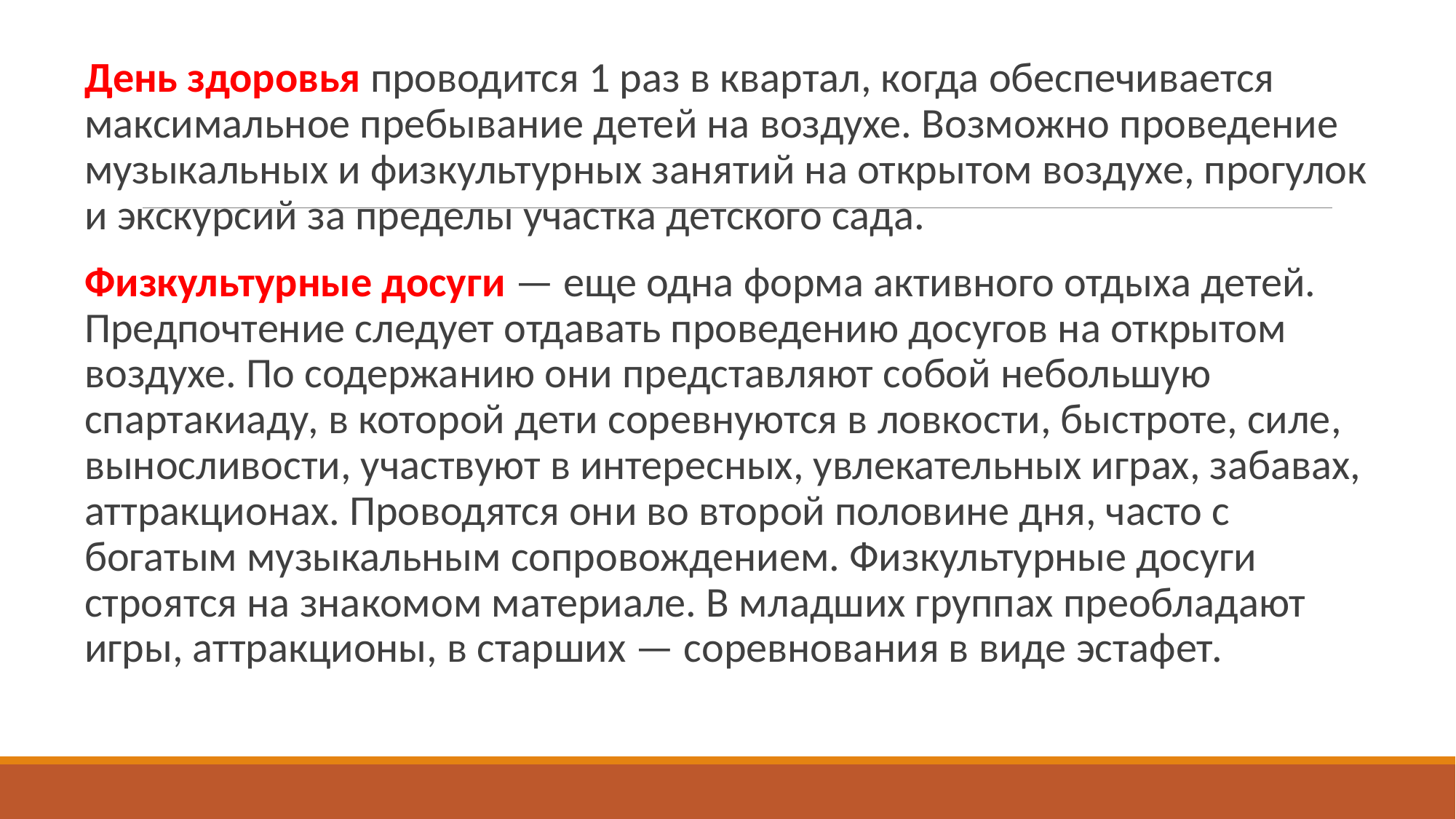

День здоровья проводится 1 раз в квартал, когда обеспечивается максимальное пребывание детей на воздухе. Возможно проведение музыкальных и физкультурных занятий на открытом воздухе, прогулок и экскурсий за пределы участка детского сада.
Физкультурные досуги — еще одна форма активного отдыха детей. Предпочтение следует отдавать проведению досугов на открытом воздухе. По содержанию они представляют собой небольшую спартакиаду, в которой дети соревнуются в ловкости, быстроте, силе, выносливости, участвуют в интересных, увлекательных играх, забавах, аттракционах. Проводятся они во второй половине дня, часто с богатым музыкальным сопровождением. Физкультурные досуги строятся на знакомом материале. В младших группах преобладают игры, аттракционы, в старших — соревнования в виде эстафет.